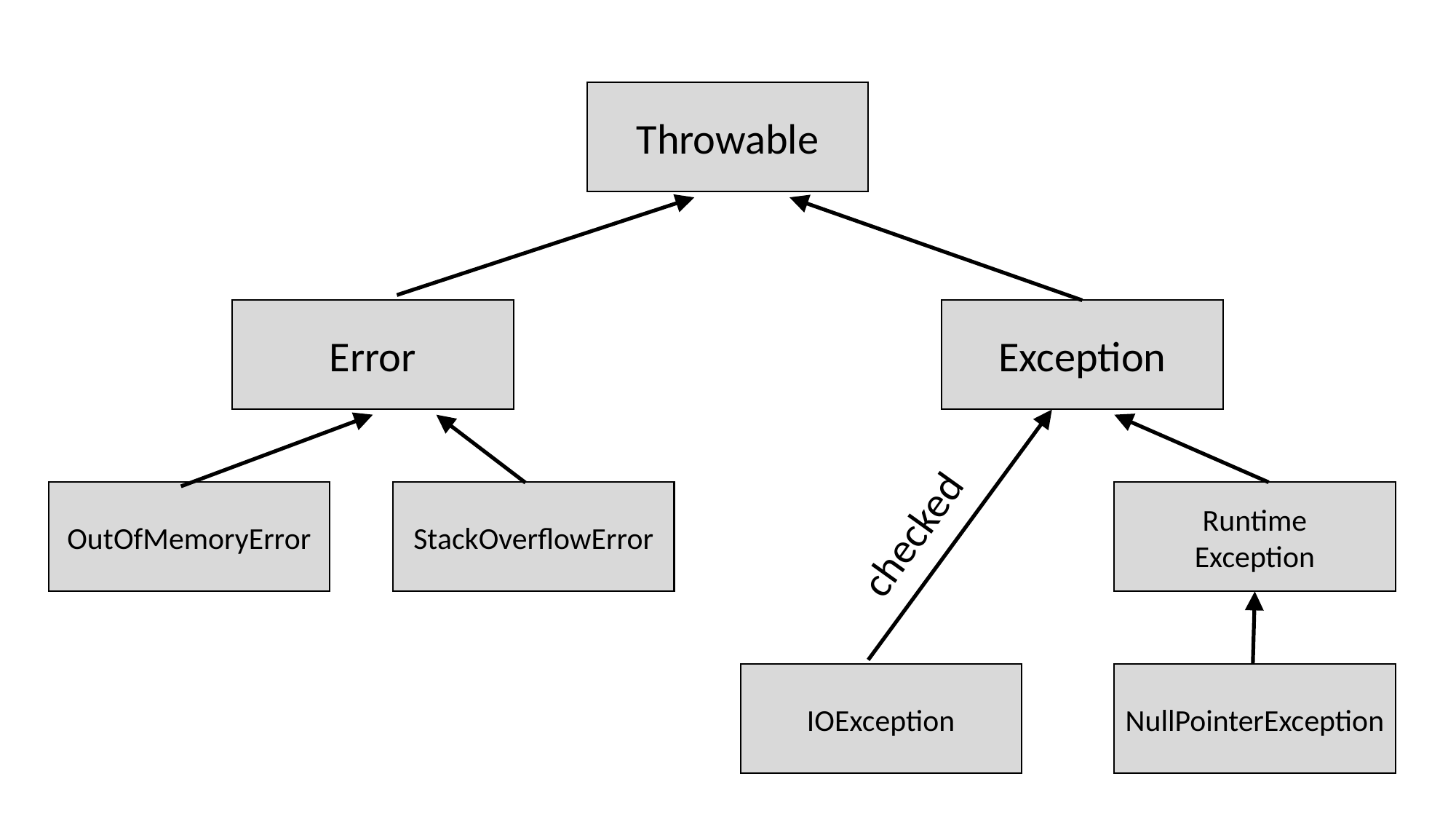

Throwable
Error
Exception
OutOfMemoryError
StackOverflowError
Runtime
Exception
checked
IOException
NullPointerException